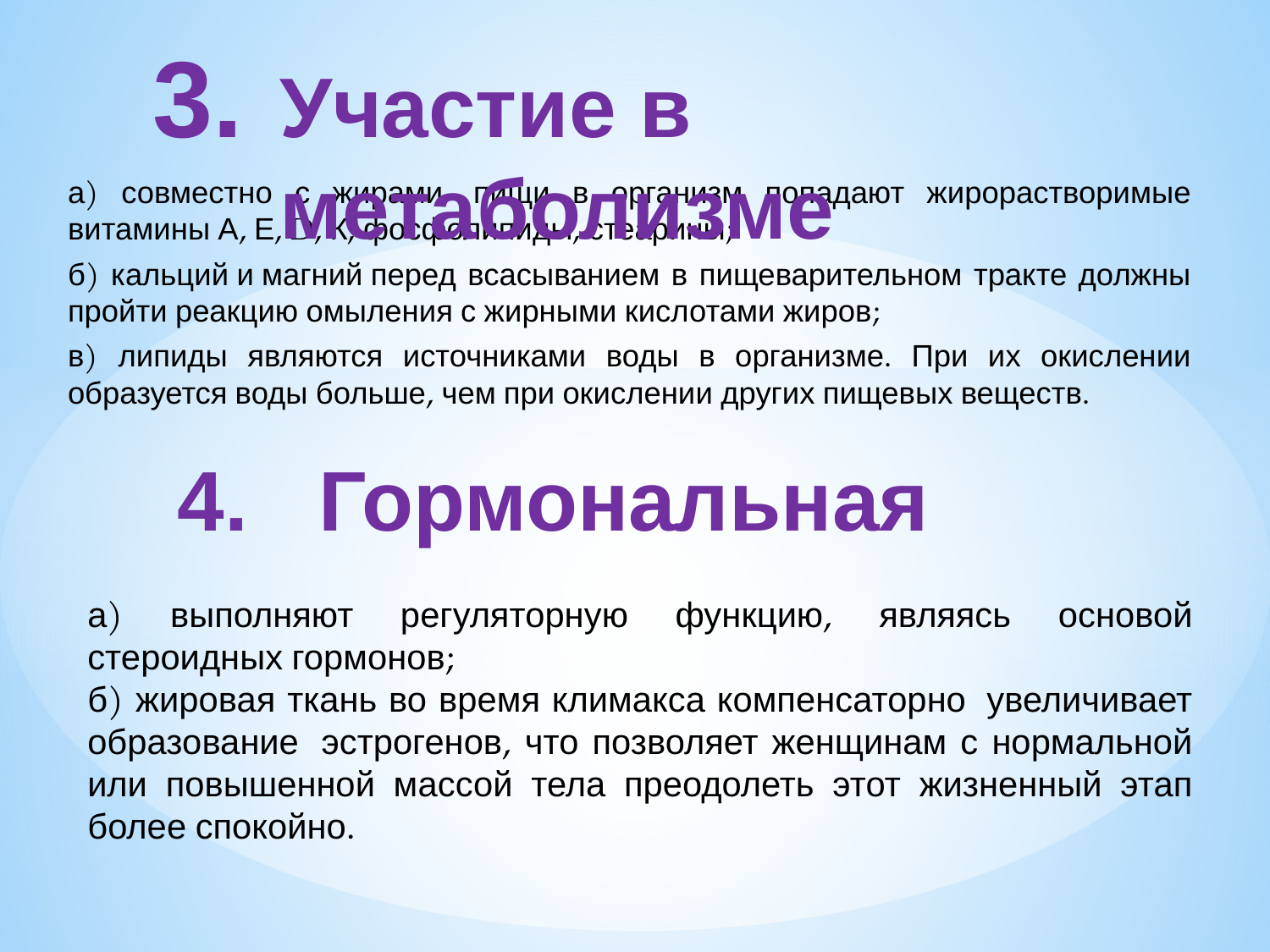

# Участие в метаболизме
а) совместно с жирами  пищи в организм попадают жирорастворимые витамины А, Е, D, К, фосфолипиды, стеарины;
б) кальций и магний перед всасыванием в пищеварительном тракте должны пройти реакцию омыления с жирными кислотами жиров;
в) липиды являются источниками воды в организме. При их окислении образуется воды больше, чем при окислении других пищевых веществ.

   Гормональная
а) выполняют регуляторную функцию, являясь основой стероидных гормонов;
б) жировая ткань во время климакса компенсаторно  увеличивает образование  эстрогенов, что позволяет женщинам с нормальной или повышенной массой тела преодолеть этот жизненный этап более спокойно.